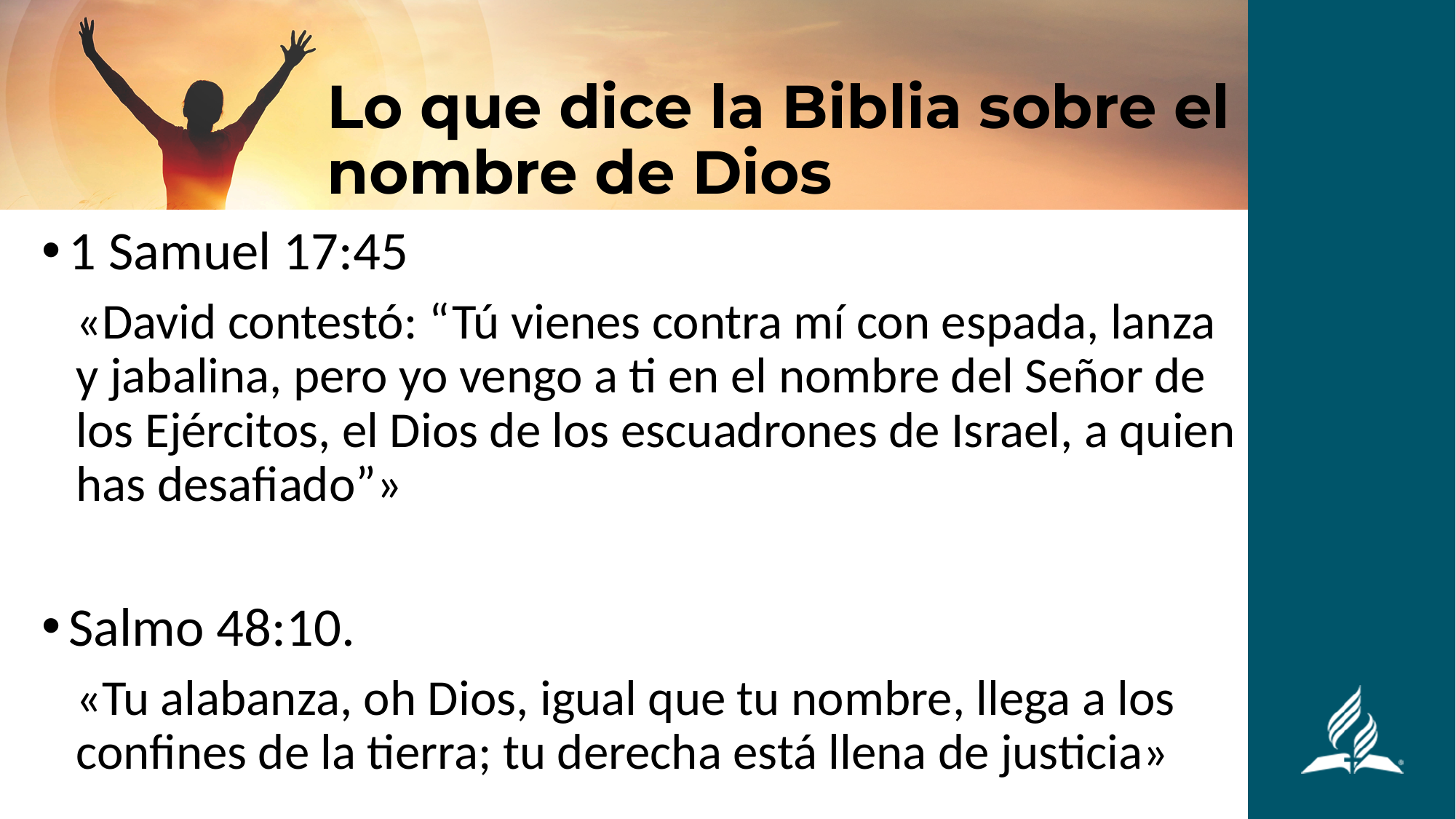

Lo que dice la Biblia sobre el nombre de Dios
1 Samuel 17:45
«David contestó: “Tú vienes contra mí con espada, lanza y jabalina, pero yo vengo a ti en el nombre del Señor de los Ejércitos, el Dios de los escuadrones de Israel, a quien has desafiado”»

Salmo 48:10.
«Tu alabanza, oh Dios, igual que tu nombre, llega a los confines de la tierra; tu derecha está llena de justicia»